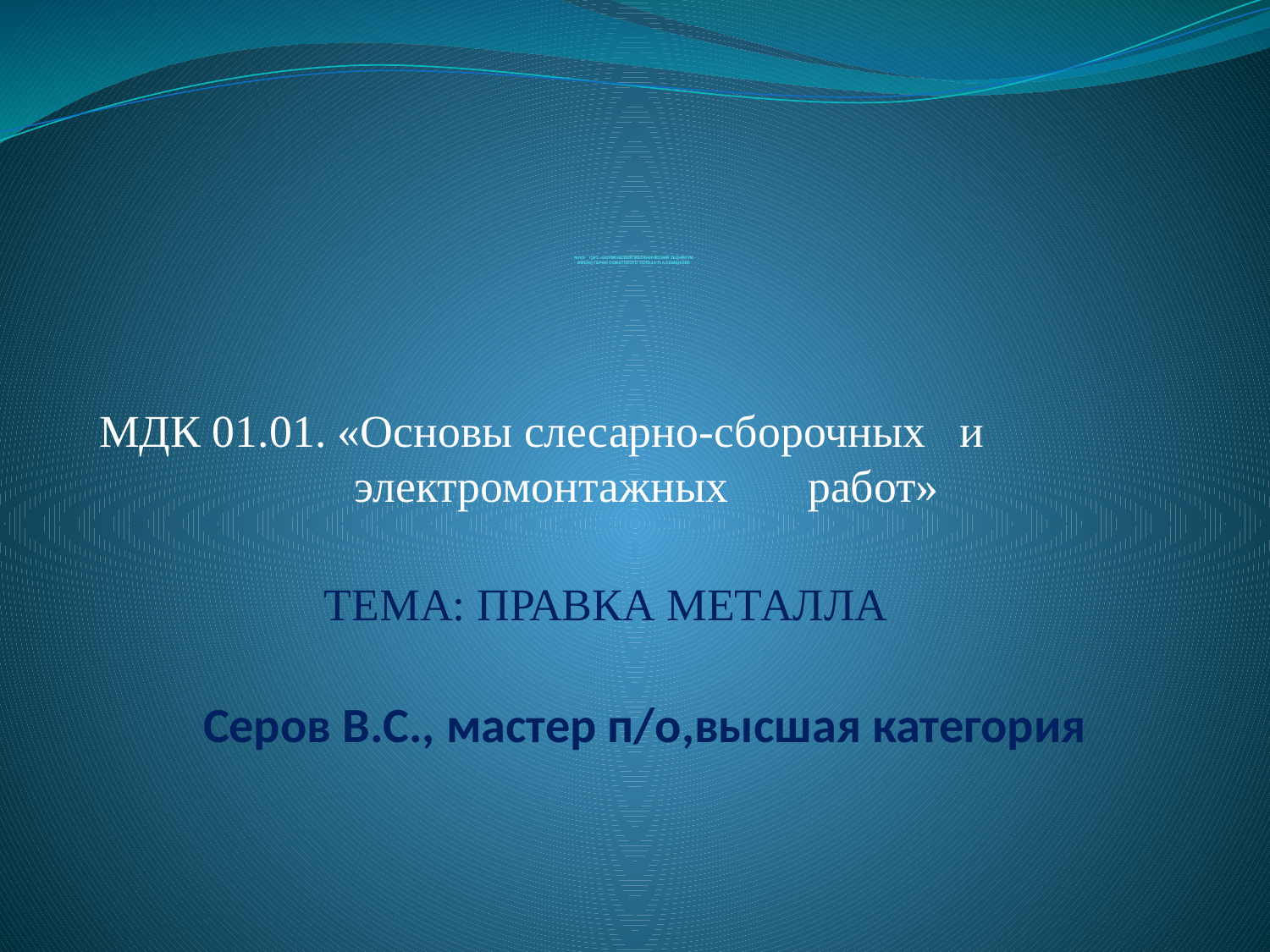

# ГБПОУ   СМТ «СОРМОВСКИЙ МЕХАНИЧЕСКИЙ ТЕХНИКУМ ИМЕНИ ГЕРОЯ СОВЕТСКОГО СОЮЗА П.А.СЕМЕНОВА
МДК 01.01. «Основы слесарно-сборочных   и          электромонтажных       работ»

ТЕМА: ПРАВКА МЕТАЛЛА

Серов В.С., мастер п/o,высшая категория